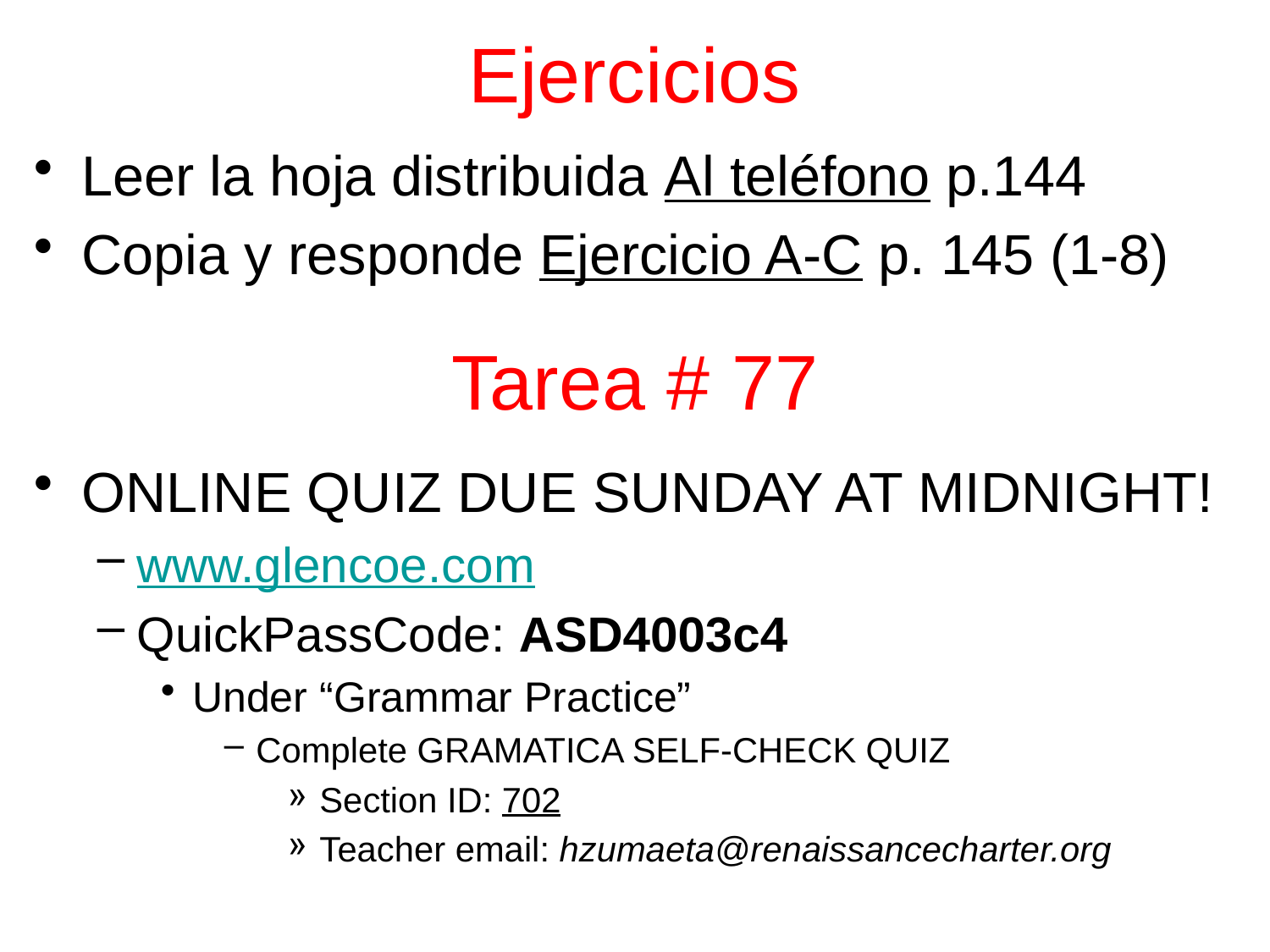

# Ejercicios
Leer la hoja distribuida Al teléfono p.144
Copia y responde Ejercicio A-C p. 145 (1-8)

ONLINE QUIZ DUE SUNDAY AT MIDNIGHT!
www.glencoe.com
QuickPassCode: ASD4003c4
Under “Grammar Practice”
Complete GRAMATICA SELF-CHECK QUIZ
Section ID: 702
Teacher email: hzumaeta@renaissancecharter.org
Tarea # 77